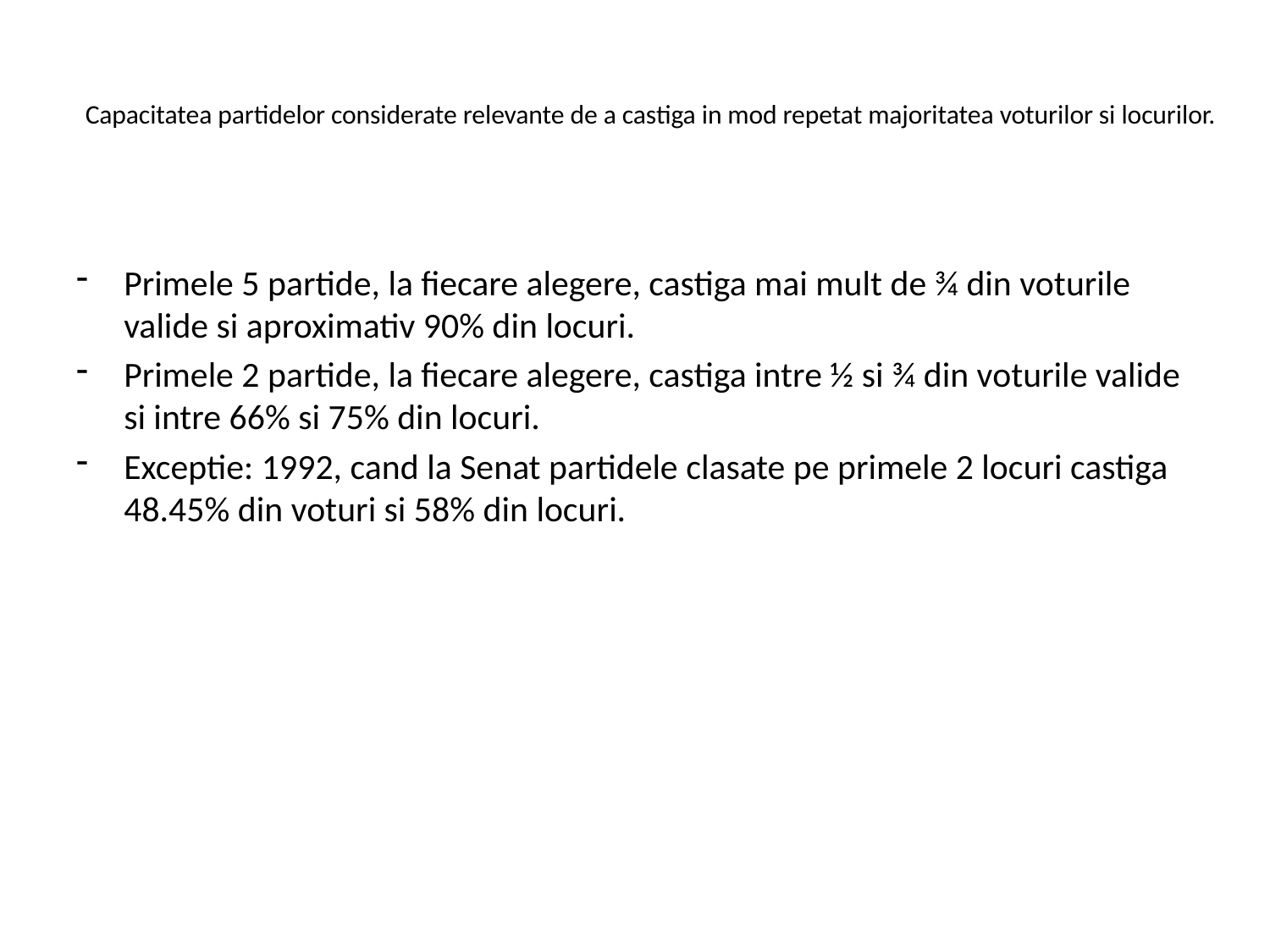

# Capacitatea partidelor considerate relevante de a castiga in mod repetat majoritatea voturilor si locurilor.
Primele 5 partide, la fiecare alegere, castiga mai mult de ¾ din voturile valide si aproximativ 90% din locuri.
Primele 2 partide, la fiecare alegere, castiga intre ½ si ¾ din voturile valide si intre 66% si 75% din locuri.
Exceptie: 1992, cand la Senat partidele clasate pe primele 2 locuri castiga 48.45% din voturi si 58% din locuri.